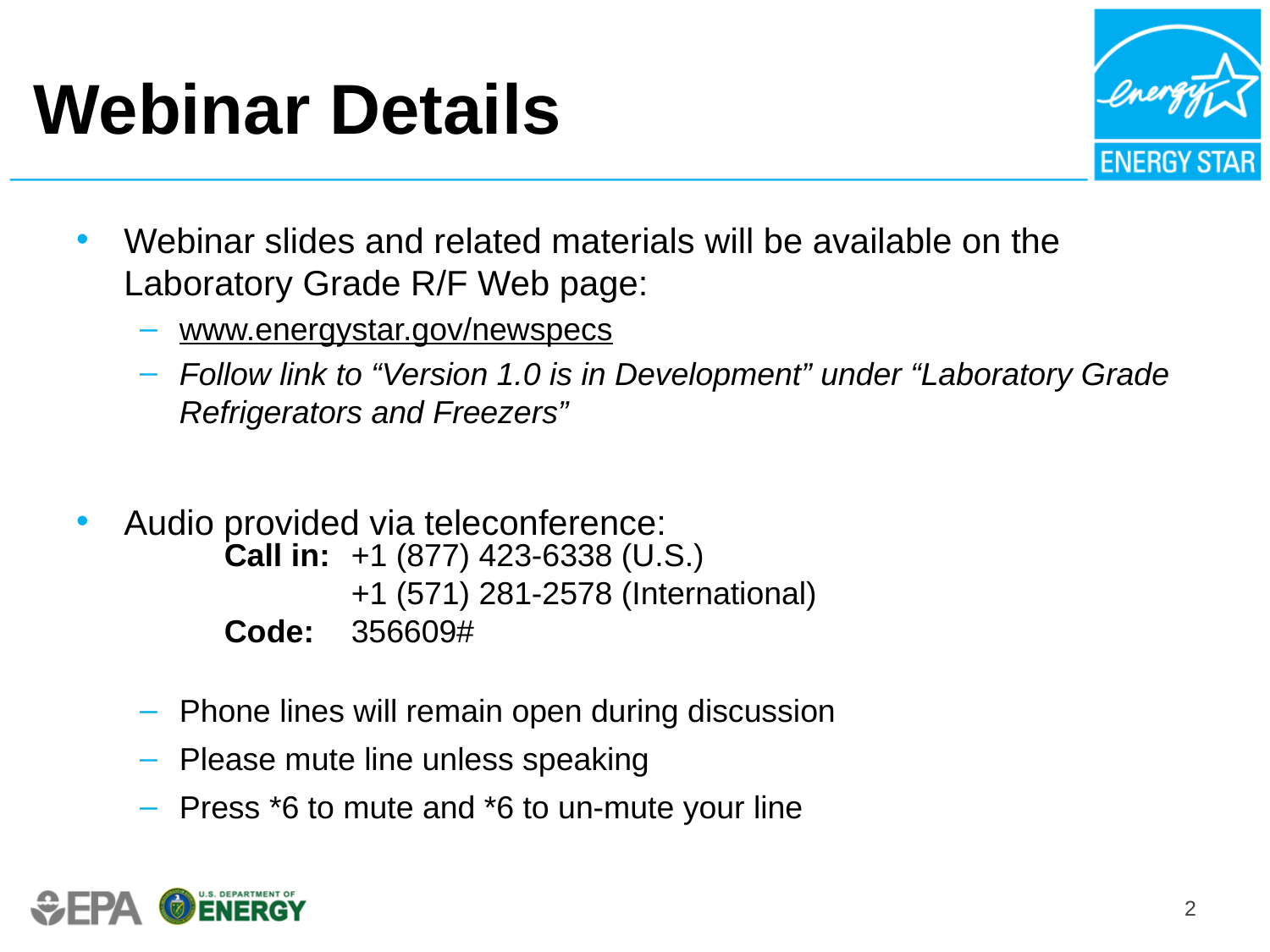

# Webinar Details
Webinar slides and related materials will be available on the Laboratory Grade R/F Web page:
www.energystar.gov/newspecs
Follow link to “Version 1.0 is in Development” under “Laboratory Grade Refrigerators and Freezers”

Audio provided via teleconference:

Phone lines will remain open during discussion
Please mute line unless speaking
Press *6 to mute and *6 to un-mute your line
Call in:	+1 (877) 423-6338 (U.S.)
 	+1 (571) 281-2578 (International)
Code: 	356609#